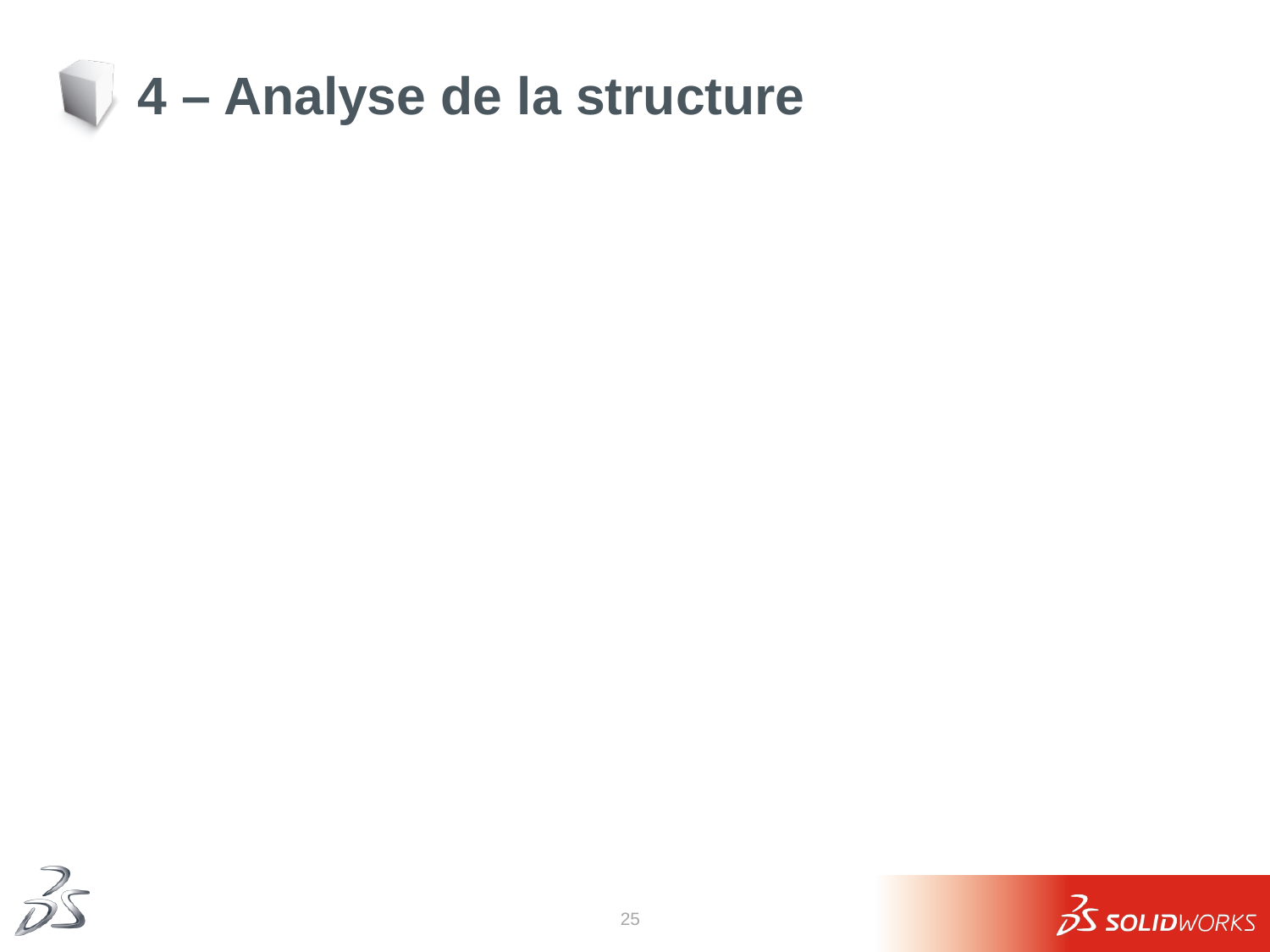

# 4 – Analyse de la structure